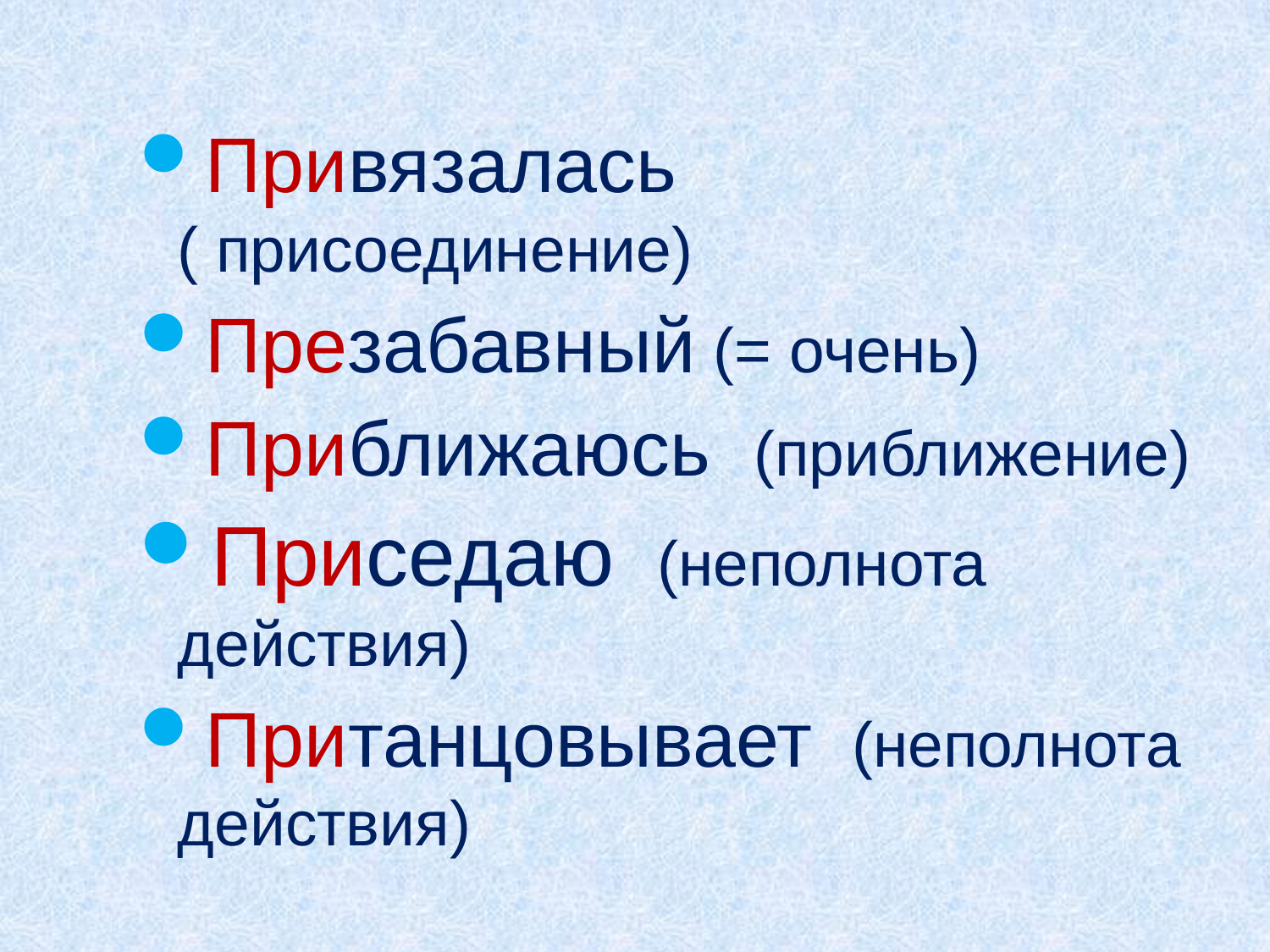

Привязалась  ( присоединение)
Презабавный (= очень)
Приближаюсь  (приближение)
Приседаю  (неполнота действия)
Пританцовывает  (неполнота действия)